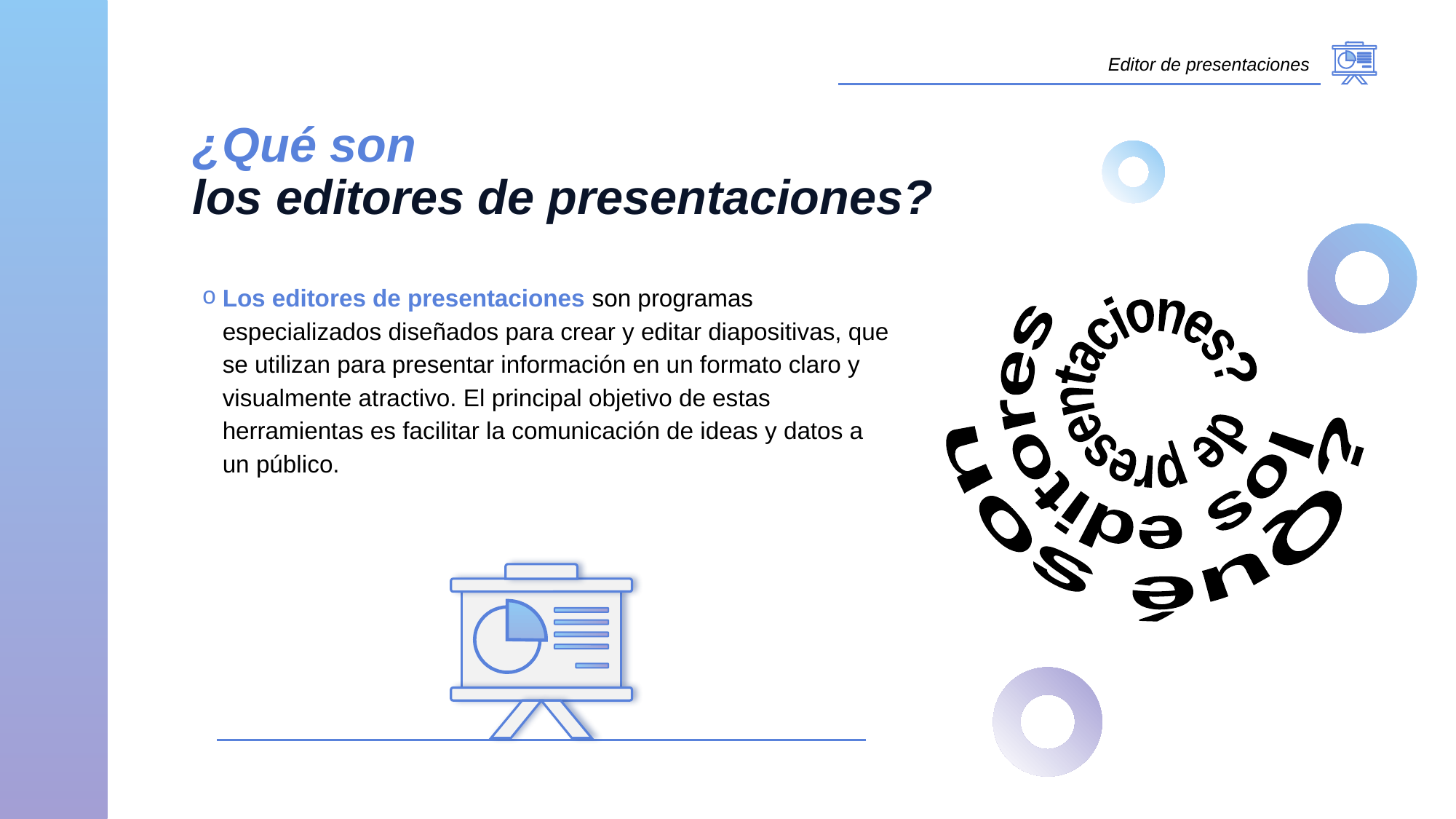

# ¿Qué son los editores de presentaciones?

¿Qué son
 los editores
 de presentaciones?

Los editores de presentaciones son programas especializados diseñados para crear y editar diapositivas, que se utilizan para presentar información en un formato claro y visualmente atractivo. El principal objetivo de estas herramientas es facilitar la comunicación de ideas y datos a un público.

2